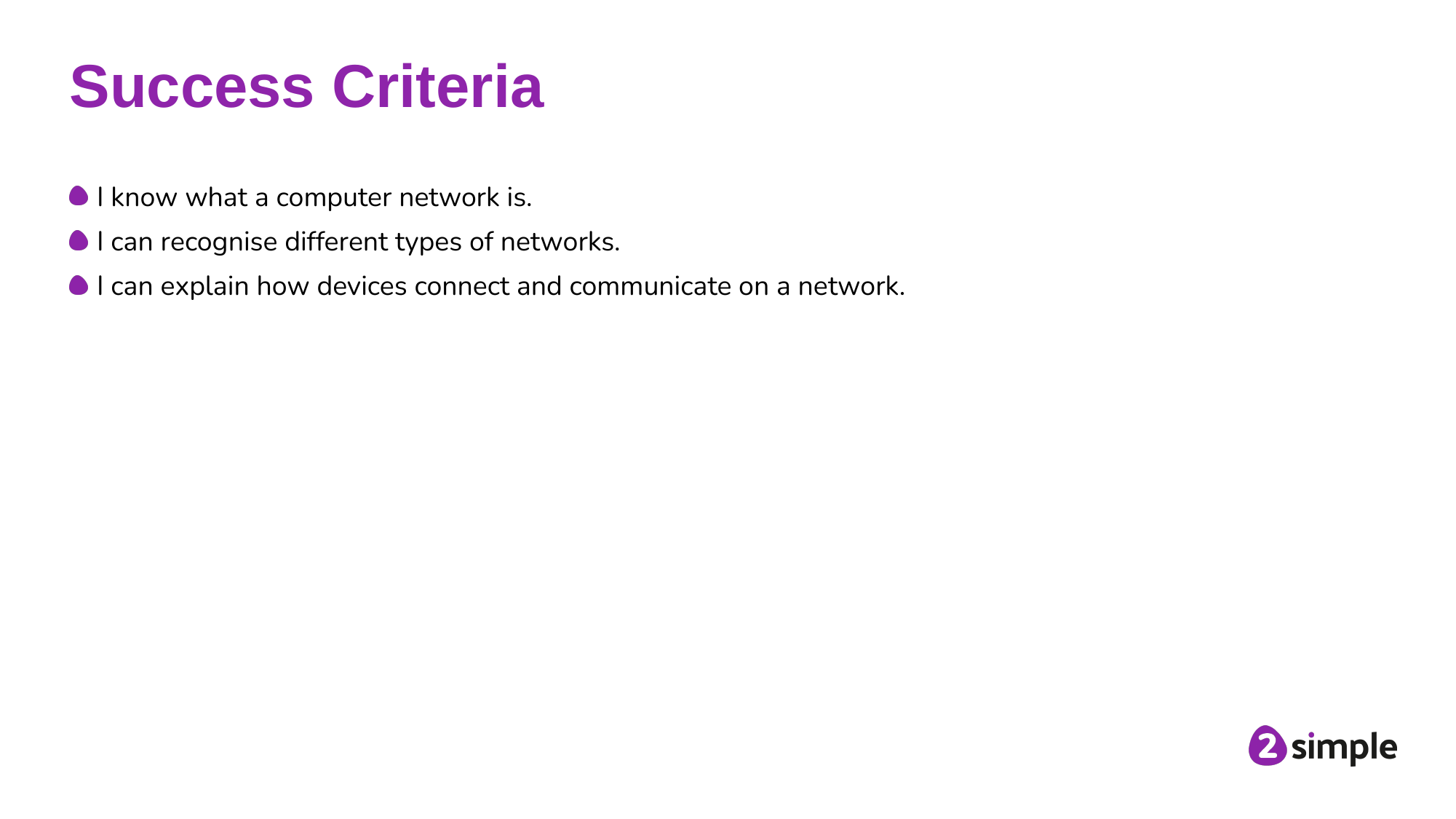

# Success Criteria
I know what a computer network is.
I can recognise different types of networks.
I can explain how devices connect and communicate on a network.